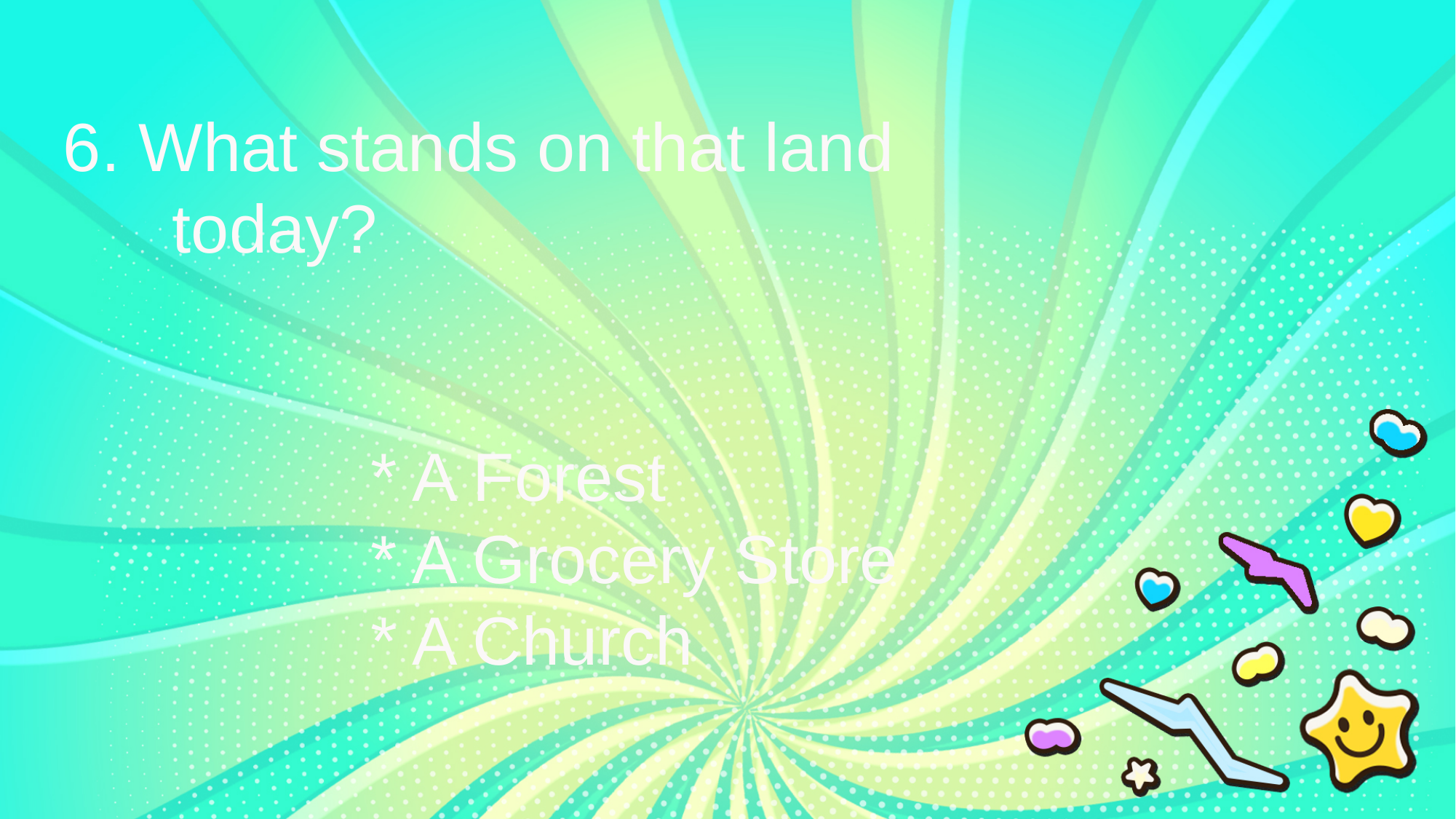

6. What stands on that land
	today?
* A Forest
* A Grocery Store
* A Church